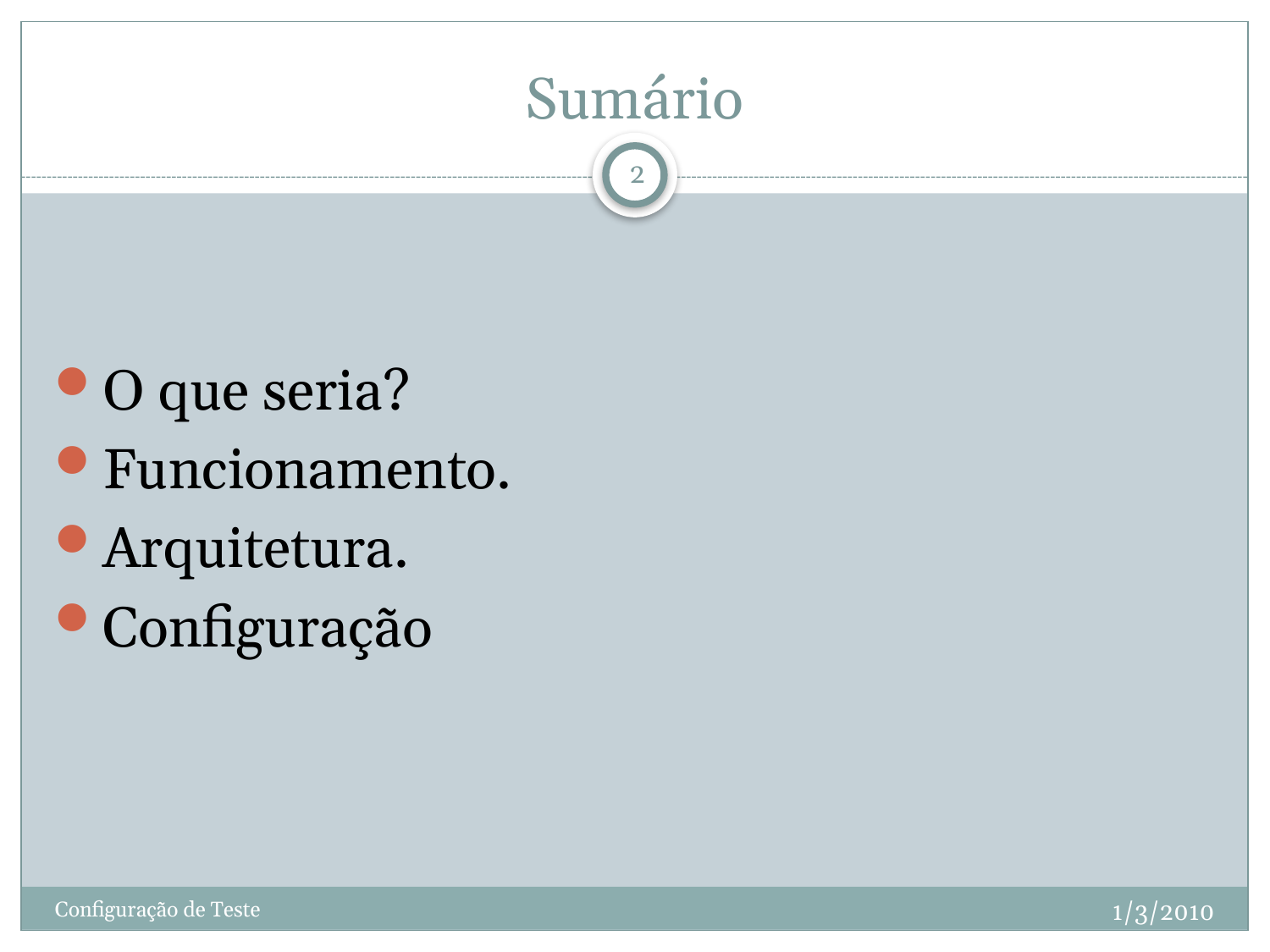

# Sumário
2

O que seria?
Funcionamento.
Arquitetura.
Configuração

1/3/2010
Configuração de Teste